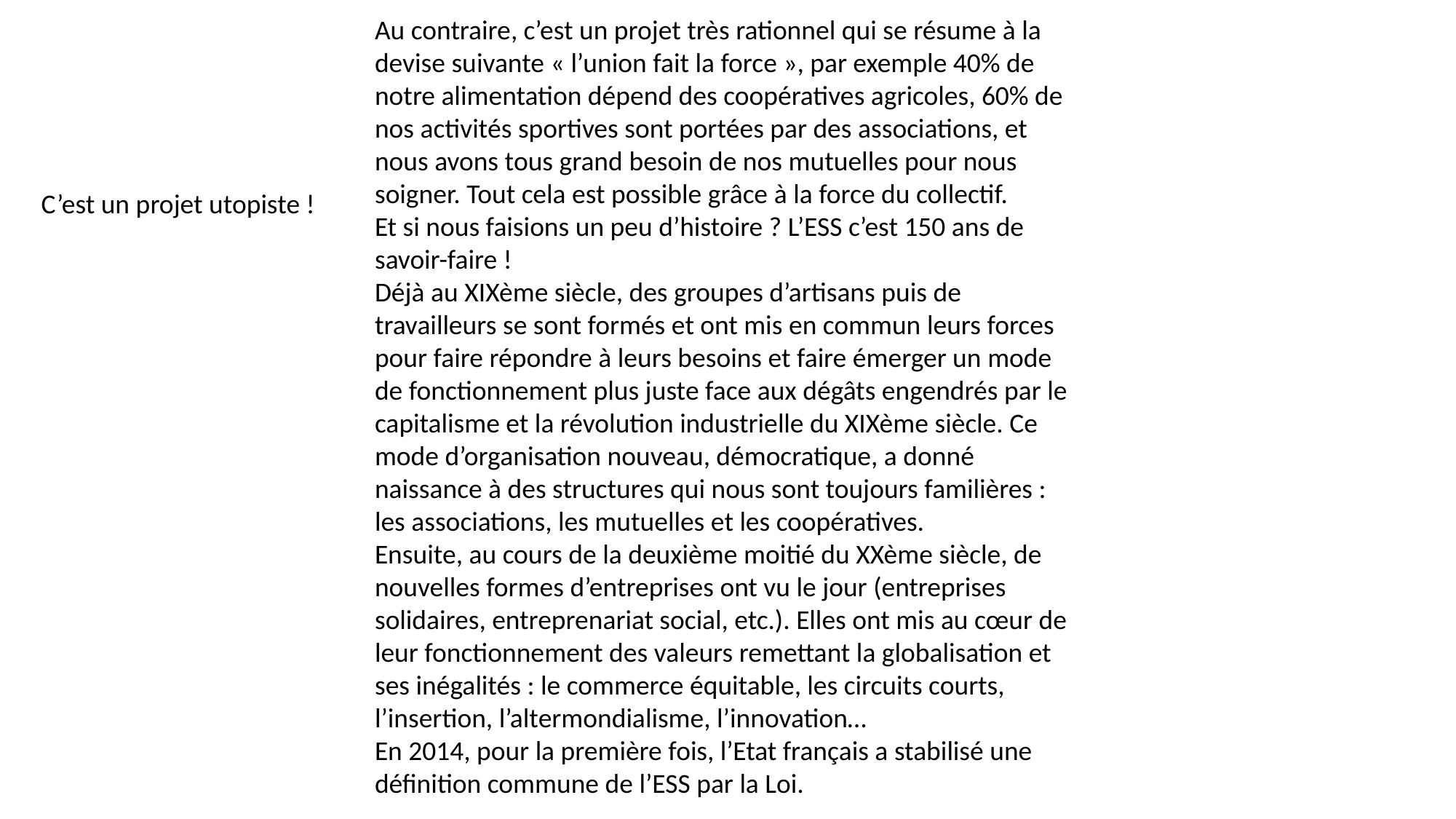

Au contraire, c’est un projet très rationnel qui se résume à la devise suivante « l’union fait la force », par exemple 40% de notre alimentation dépend des coopératives agricoles, 60% de nos activités sportives sont portées par des associations, et nous avons tous grand besoin de nos mutuelles pour nous soigner. Tout cela est possible grâce à la force du collectif.
Et si nous faisions un peu d’histoire ? L’ESS c’est 150 ans de savoir-faire !
Déjà au XIXème siècle, des groupes d’artisans puis de travailleurs se sont formés et ont mis en commun leurs forces pour faire répondre à leurs besoins et faire émerger un mode de fonctionnement plus juste face aux dégâts engendrés par le capitalisme et la révolution industrielle du XIXème siècle. Ce mode d’organisation nouveau, démocratique, a donné naissance à des structures qui nous sont toujours familières : les associations, les mutuelles et les coopératives.
Ensuite, au cours de la deuxième moitié du XXème siècle, de nouvelles formes d’entreprises ont vu le jour (entreprises solidaires, entreprenariat social, etc.). Elles ont mis au cœur de leur fonctionnement des valeurs remettant la globalisation et ses inégalités : le commerce équitable, les circuits courts, l’insertion, l’altermondialisme, l’innovation…
En 2014, pour la première fois, l’Etat français a stabilisé une définition commune de l’ESS par la Loi.
C’est un projet utopiste !